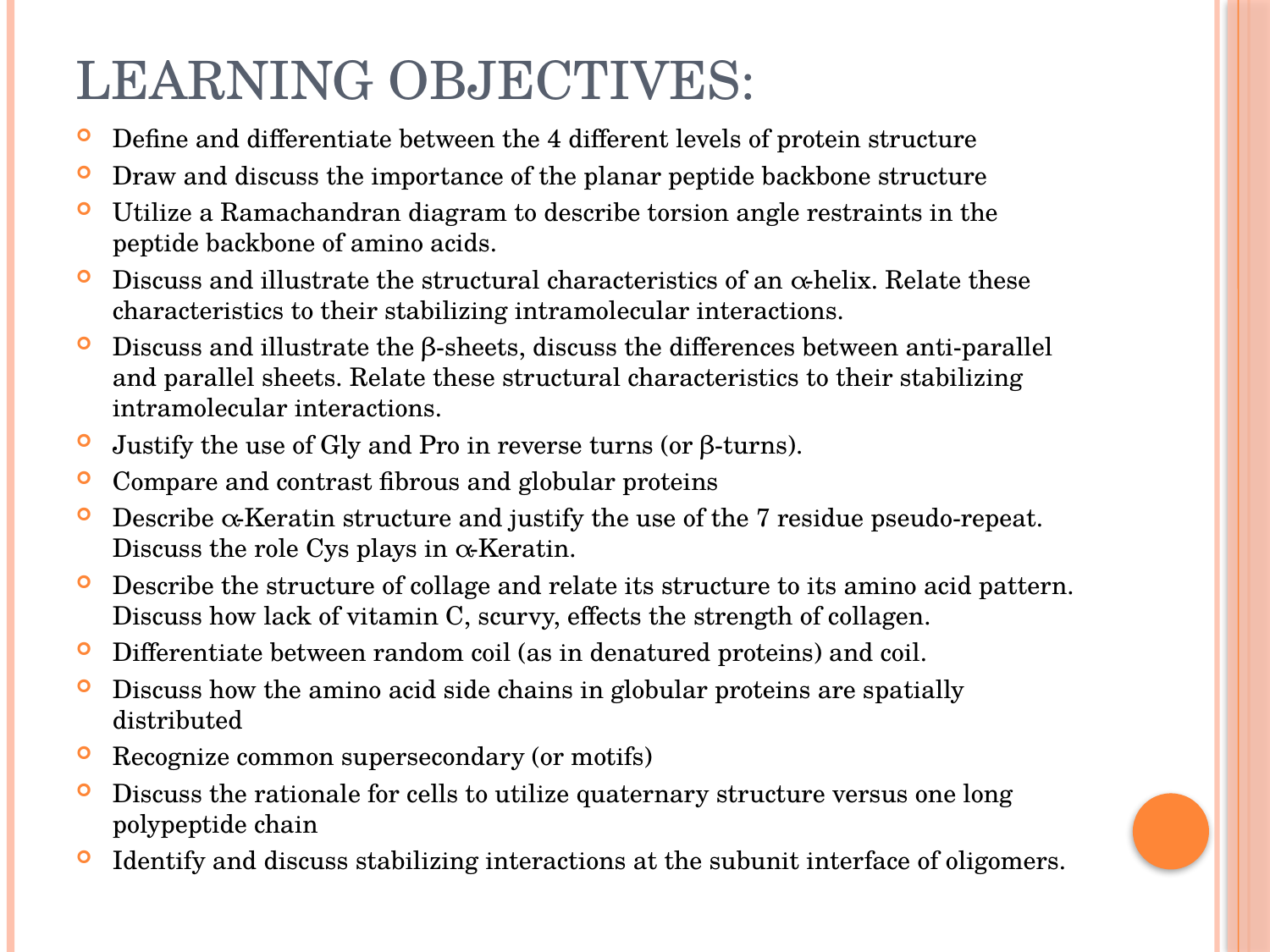

# Learning objectives:
Define and differentiate between the 4 different levels of protein structure
Draw and discuss the importance of the planar peptide backbone structure
Utilize a Ramachandran diagram to describe torsion angle restraints in the peptide backbone of amino acids.
Discuss and illustrate the structural characteristics of an α-helix. Relate these characteristics to their stabilizing intramolecular interactions.
Discuss and illustrate the β-sheets, discuss the differences between anti-parallel and parallel sheets. Relate these structural characteristics to their stabilizing intramolecular interactions.
Justify the use of Gly and Pro in reverse turns (or β-turns).
Compare and contrast fibrous and globular proteins
Describe α-Keratin structure and justify the use of the 7 residue pseudo-repeat. Discuss the role Cys plays in α-Keratin.
Describe the structure of collage and relate its structure to its amino acid pattern. Discuss how lack of vitamin C, scurvy, effects the strength of collagen.
Differentiate between random coil (as in denatured proteins) and coil.
Discuss how the amino acid side chains in globular proteins are spatially distributed
Recognize common supersecondary (or motifs)
Discuss the rationale for cells to utilize quaternary structure versus one long polypeptide chain
Identify and discuss stabilizing interactions at the subunit interface of oligomers.